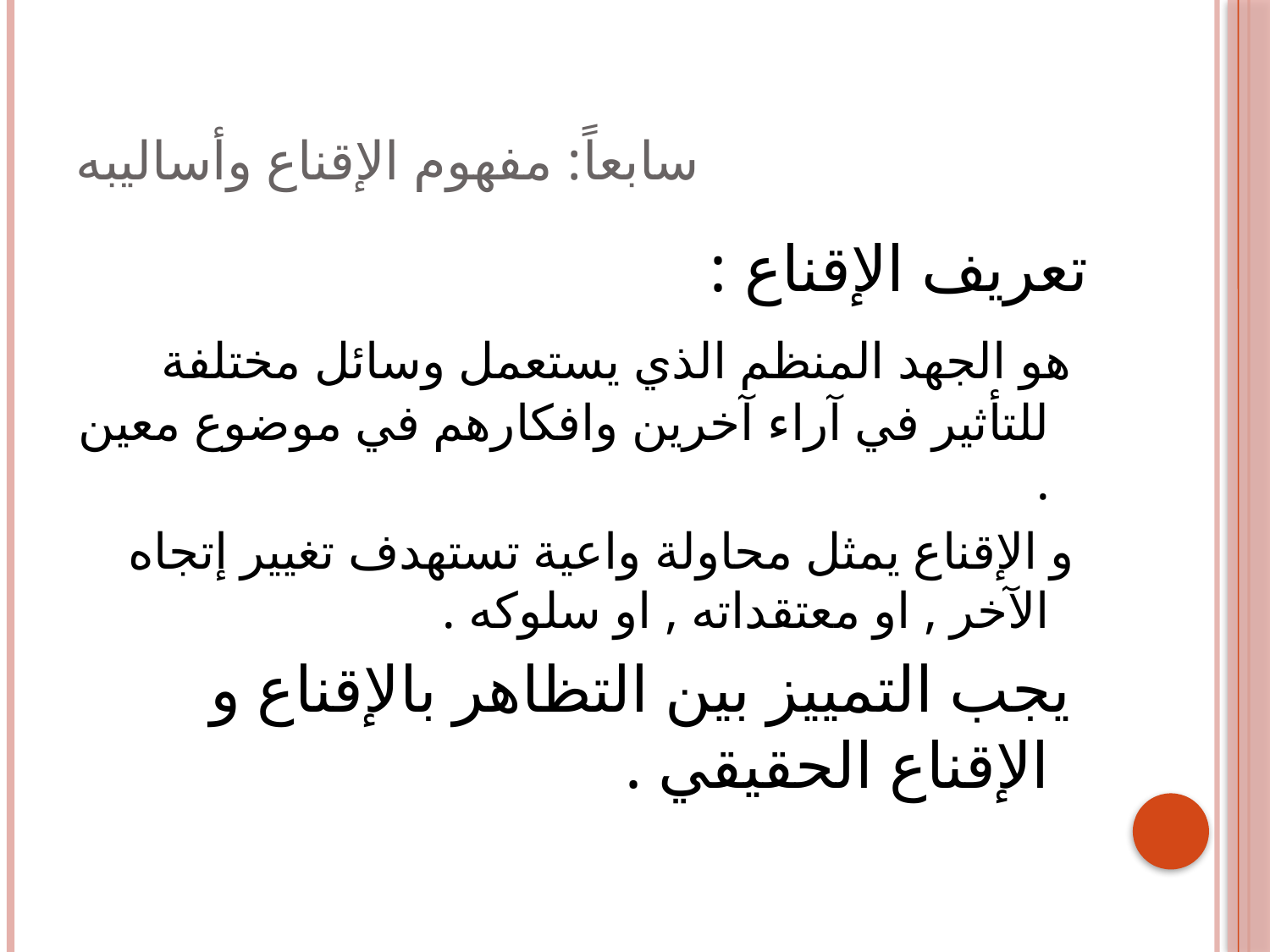

# سابعاً: مفهوم الإقناع وأساليبه
تعريف الإقناع :
 هو الجهد المنظم الذي يستعمل وسائل مختلفة للتأثير في آراء آخرين وافكارهم في موضوع معين .
 و الإقناع يمثل محاولة واعية تستهدف تغيير إتجاه الآخر , او معتقداته , او سلوكه .
 يجب التمييز بين التظاهر بالإقناع و الإقناع الحقيقي .